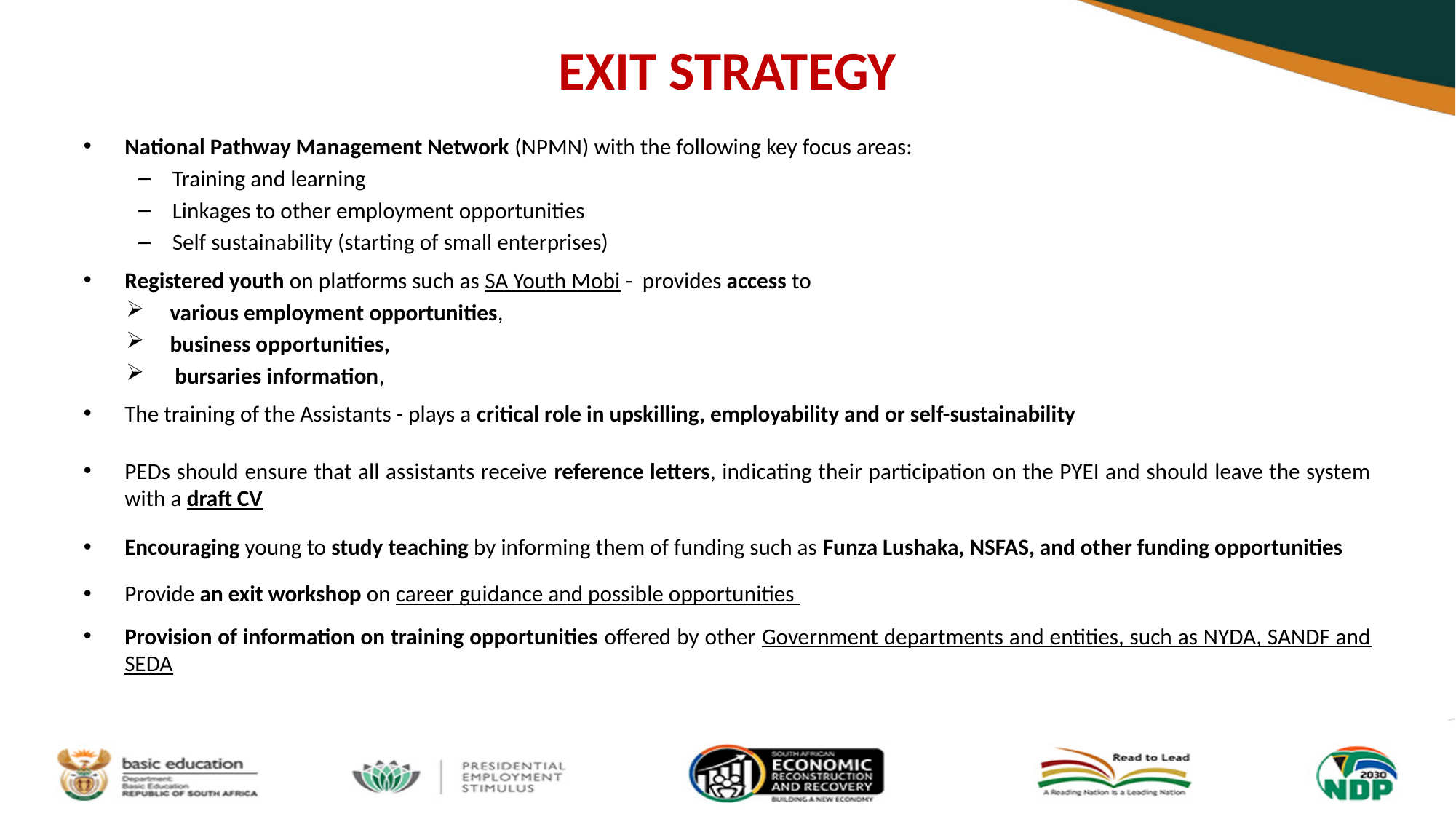

# EXIT STRATEGY
National Pathway Management Network (NPMN) with the following key focus areas:
Training and learning
Linkages to other employment opportunities
Self sustainability (starting of small enterprises)

Registered youth on platforms such as SA Youth Mobi -  provides access to
various employment opportunities,
business opportunities,
 bursaries information,

The training of the Assistants - plays a critical role in upskilling, employability and or self-sustainability

PEDs should ensure that all assistants receive reference letters, indicating their participation on the PYEI and should leave the system with a draft CV

Encouraging young to study teaching by informing them of funding such as Funza Lushaka, NSFAS, and other funding opportunities

Provide an exit workshop on career guidance and possible opportunities

Provision of information on training opportunities offered by other Government departments and entities, such as NYDA, SANDF and SEDA